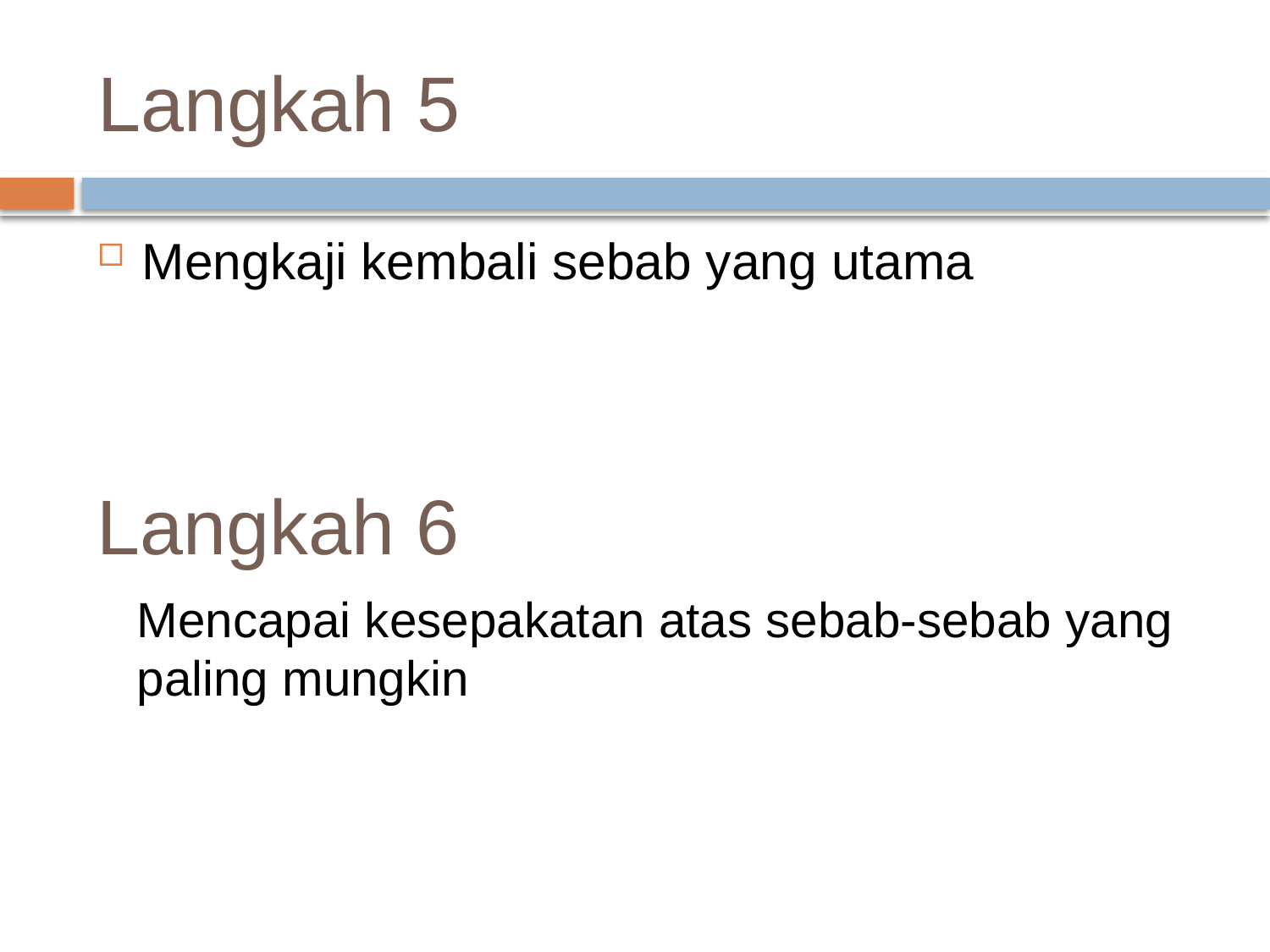

# Langkah 5
Mengkaji kembali sebab yang utama
Langkah 6
Mencapai kesepakatan atas sebab-sebab yang paling mungkin